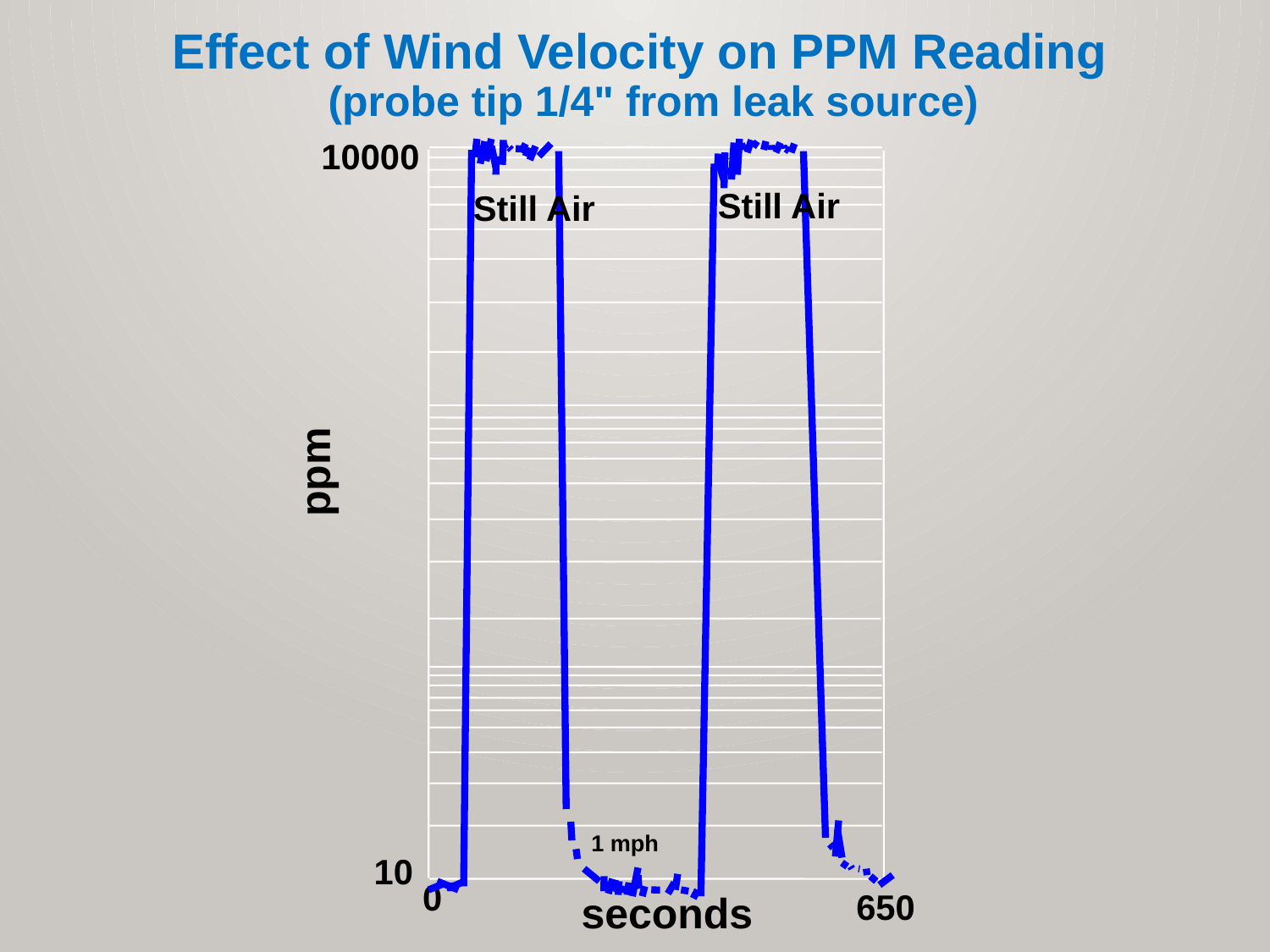

Effect of Wind Velocity on PPM Reading
(probe tip 1/4" from leak source)

10000

Still Air
Still Air
ppm

1 mph

10

0
650
seconds